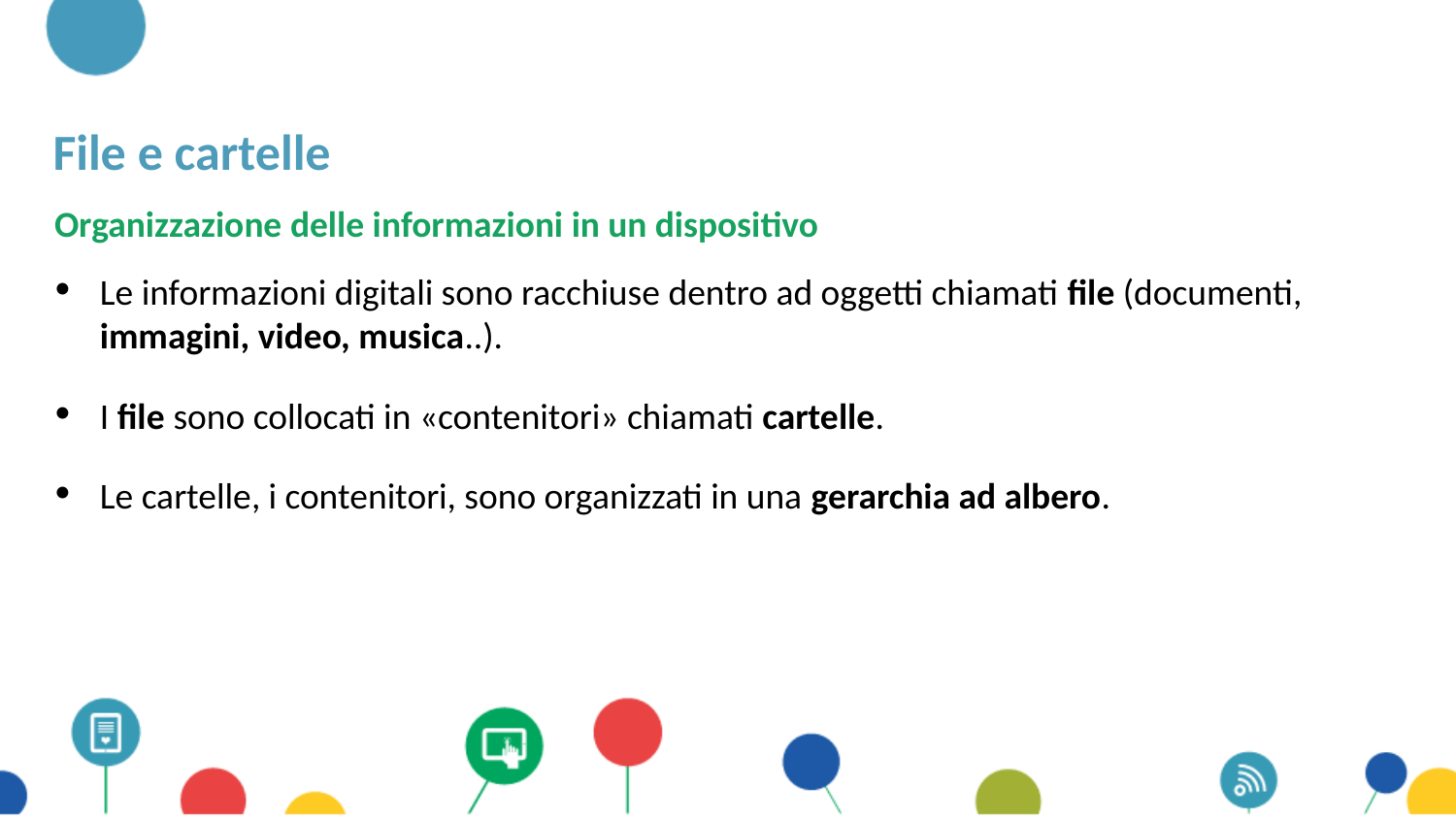

# File e cartelle
Organizzazione delle informazioni in un dispositivo
Le informazioni digitali sono racchiuse dentro ad oggetti chiamati file (documenti, immagini, video, musica..).
I file sono collocati in «contenitori» chiamati cartelle.
Le cartelle, i contenitori, sono organizzati in una gerarchia ad albero.